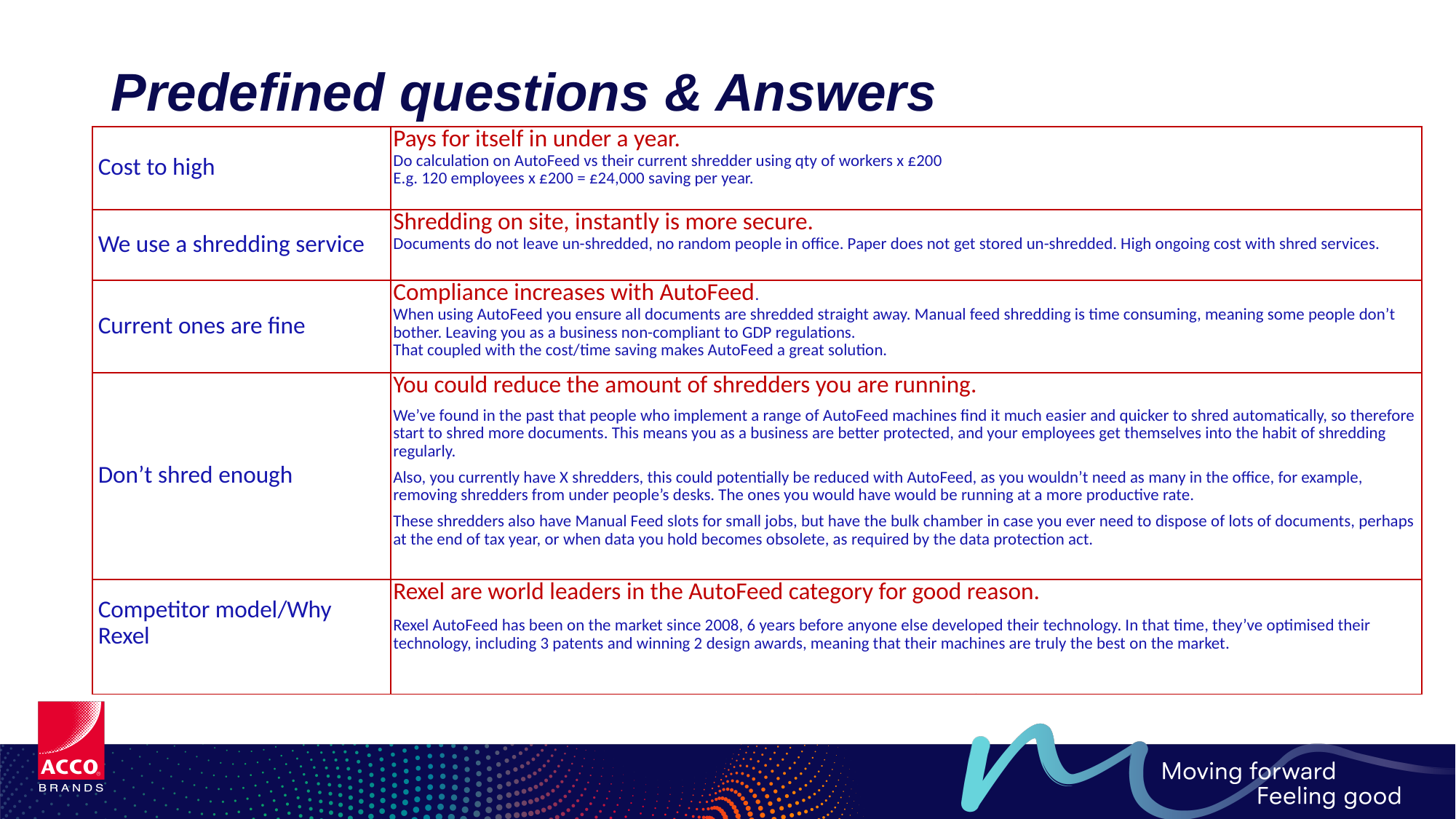

# Predefined questions & Answers
| Cost to high | Pays for itself in under a year. Do calculation on AutoFeed vs their current shredder using qty of workers x £200 E.g. 120 employees x £200 = £24,000 saving per year. |
| --- | --- |
| We use a shredding service | Shredding on site, instantly is more secure. Documents do not leave un-shredded, no random people in office. Paper does not get stored un-shredded. High ongoing cost with shred services. |
| Current ones are fine | Compliance increases with AutoFeed. When using AutoFeed you ensure all documents are shredded straight away. Manual feed shredding is time consuming, meaning some people don’t bother. Leaving you as a business non-compliant to GDP regulations. That coupled with the cost/time saving makes AutoFeed a great solution. |
| Don’t shred enough | You could reduce the amount of shredders you are running.   We’ve found in the past that people who implement a range of AutoFeed machines find it much easier and quicker to shred automatically, so therefore start to shred more documents. This means you as a business are better protected, and your employees get themselves into the habit of shredding regularly.   Also, you currently have X shredders, this could potentially be reduced with AutoFeed, as you wouldn’t need as many in the office, for example, removing shredders from under people’s desks. The ones you would have would be running at a more productive rate.   These shredders also have Manual Feed slots for small jobs, but have the bulk chamber in case you ever need to dispose of lots of documents, perhaps at the end of tax year, or when data you hold becomes obsolete, as required by the data protection act. |
| Competitor model/Why Rexel | Rexel are world leaders in the AutoFeed category for good reason.   Rexel AutoFeed has been on the market since 2008, 6 years before anyone else developed their technology. In that time, they’ve optimised their technology, including 3 patents and winning 2 design awards, meaning that their machines are truly the best on the market. |